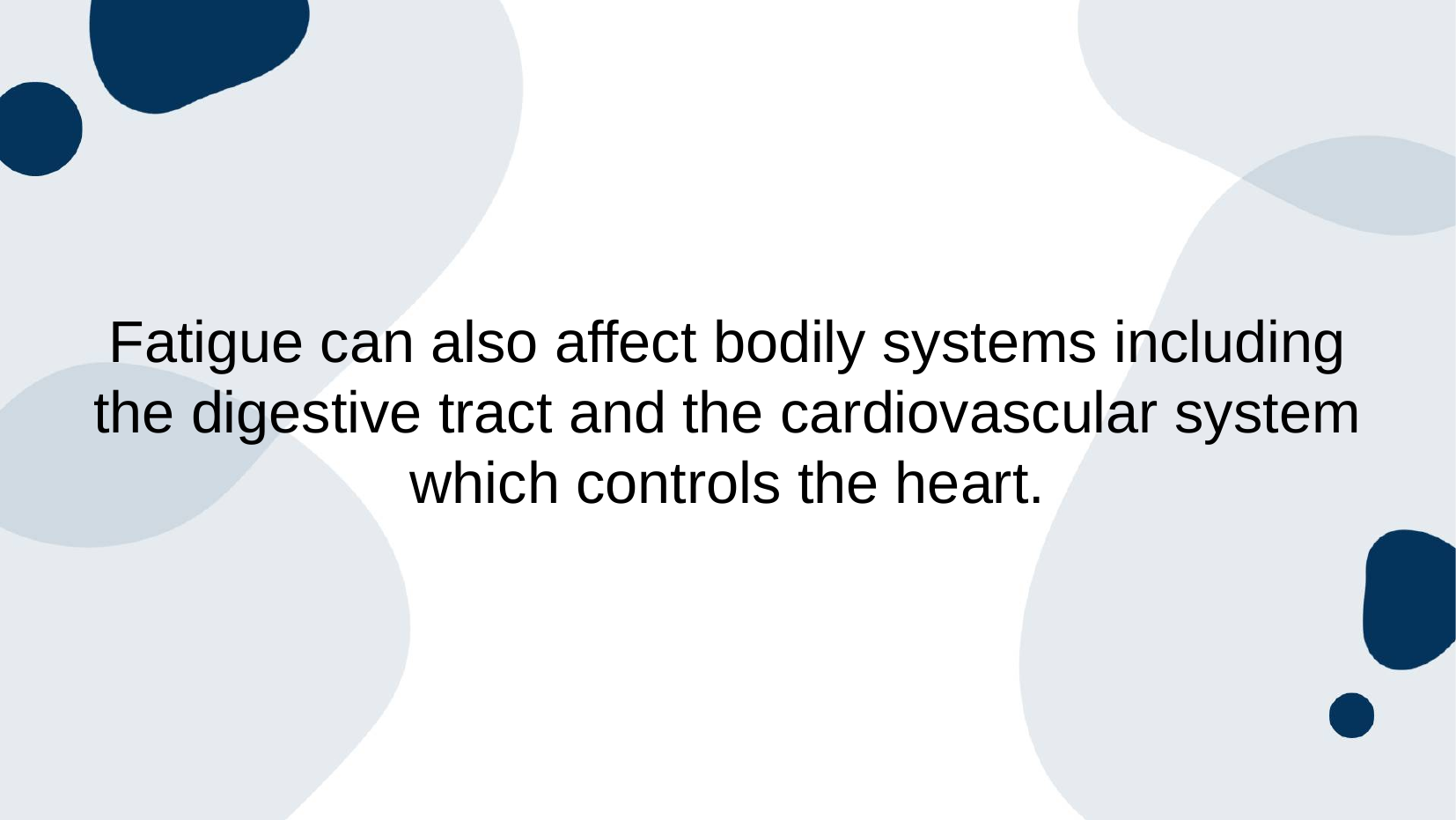

Fatigue can also affect bodily systems including the digestive tract and the cardiovascular system which controls the heart.